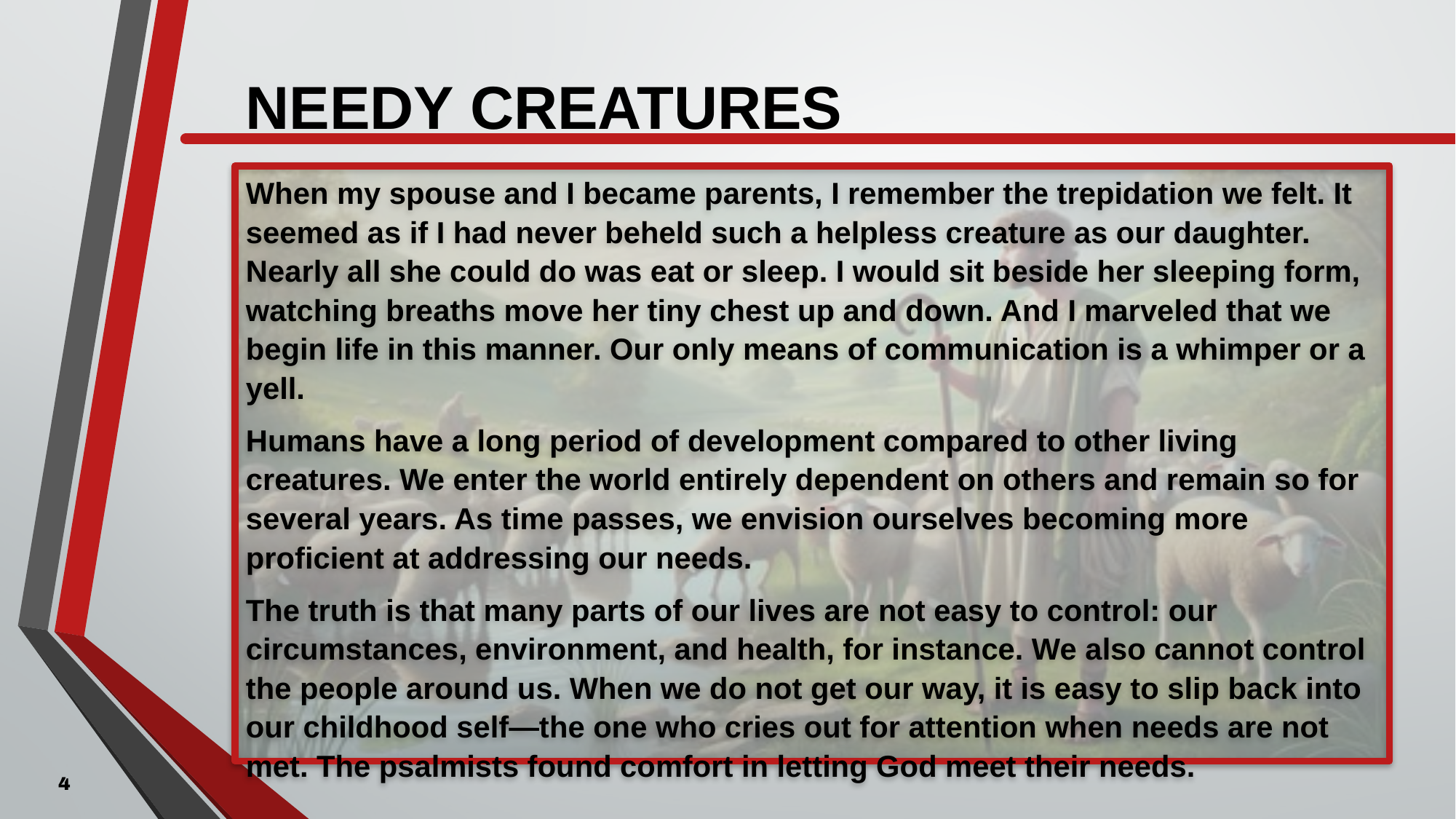

# Needy Creatures
When my spouse and I became parents, I remember the trepidation we felt. It seemed as if I had never beheld such a helpless creature as our daughter. Nearly all she could do was eat or sleep. I would sit beside her sleeping form, watching breaths move her tiny chest up and down. And I marveled that we begin life in this manner. Our only means of communication is a whimper or a yell.

Humans have a long period of development compared to other living creatures. We enter the world entirely dependent on others and remain so for several years. As time passes, we envision ourselves becoming more proficient at addressing our needs.

The truth is that many parts of our lives are not easy to control: our circumstances, environment, and health, for instance. We also cannot control the people around us. When we do not get our way, it is easy to slip back into our childhood self—the one who cries out for attention when needs are not met. The psalmists found comfort in letting God meet their needs.

4